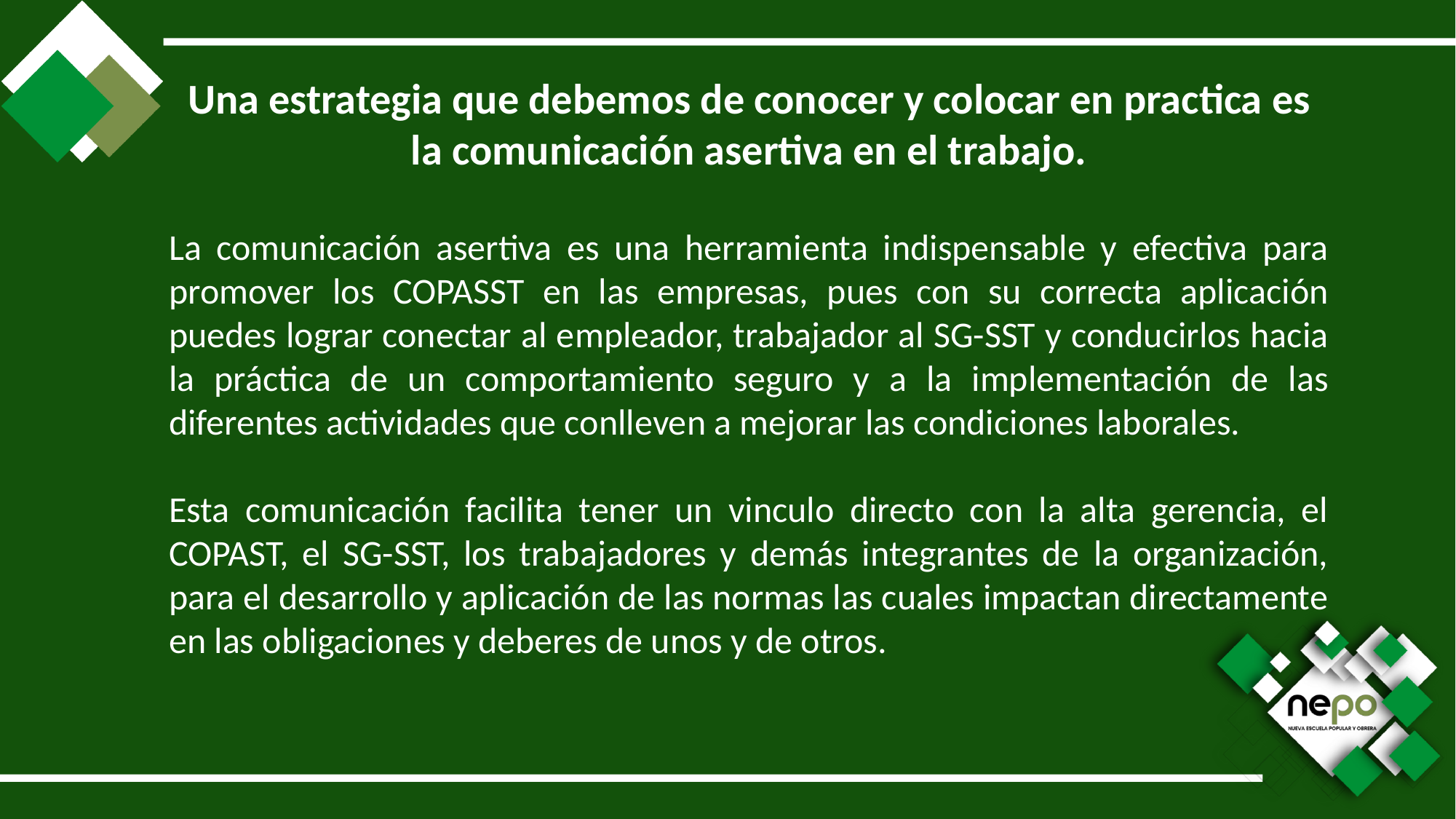

Una estrategia que debemos de conocer y colocar en practica es la comunicación asertiva en el trabajo.

La comunicación asertiva es una herramienta indispensable y efectiva para promover los COPASST en las empresas, pues con su correcta aplicación puedes lograr conectar al empleador, trabajador al SG-SST y conducirlos hacia la práctica de un comportamiento seguro y a la implementación de las diferentes actividades que conlleven a mejorar las condiciones laborales.

Esta comunicación facilita tener un vinculo directo con la alta gerencia, el COPAST, el SG-SST, los trabajadores y demás integrantes de la organización, para el desarrollo y aplicación de las normas las cuales impactan directamente en las obligaciones y deberes de unos y de otros.